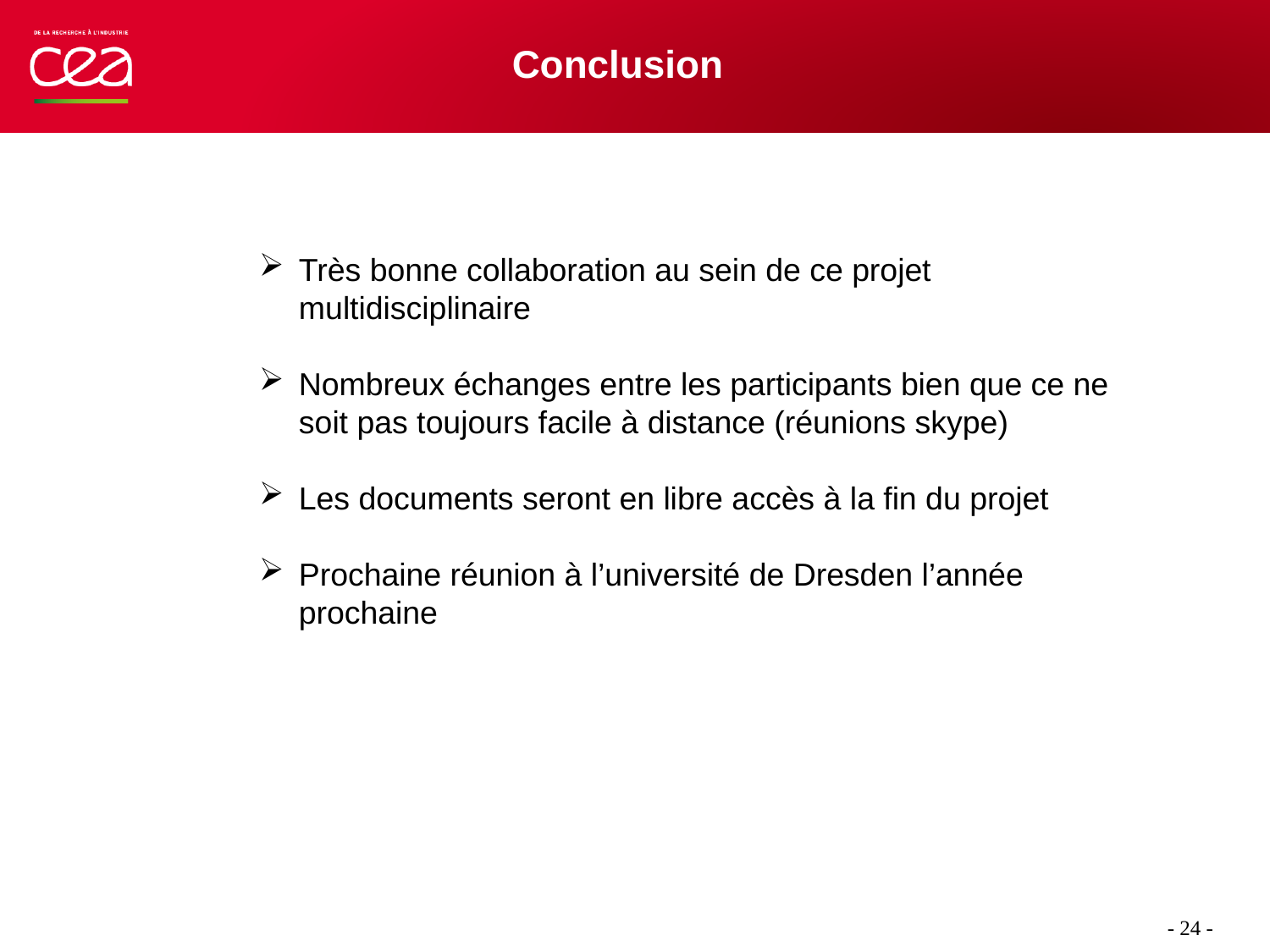

# Conclusion
Très bonne collaboration au sein de ce projet multidisciplinaire

Nombreux échanges entre les participants bien que ce ne soit pas toujours facile à distance (réunions skype)

Les documents seront en libre accès à la fin du projet

Prochaine réunion à l’université de Dresden l’année prochaine
P- 24 -